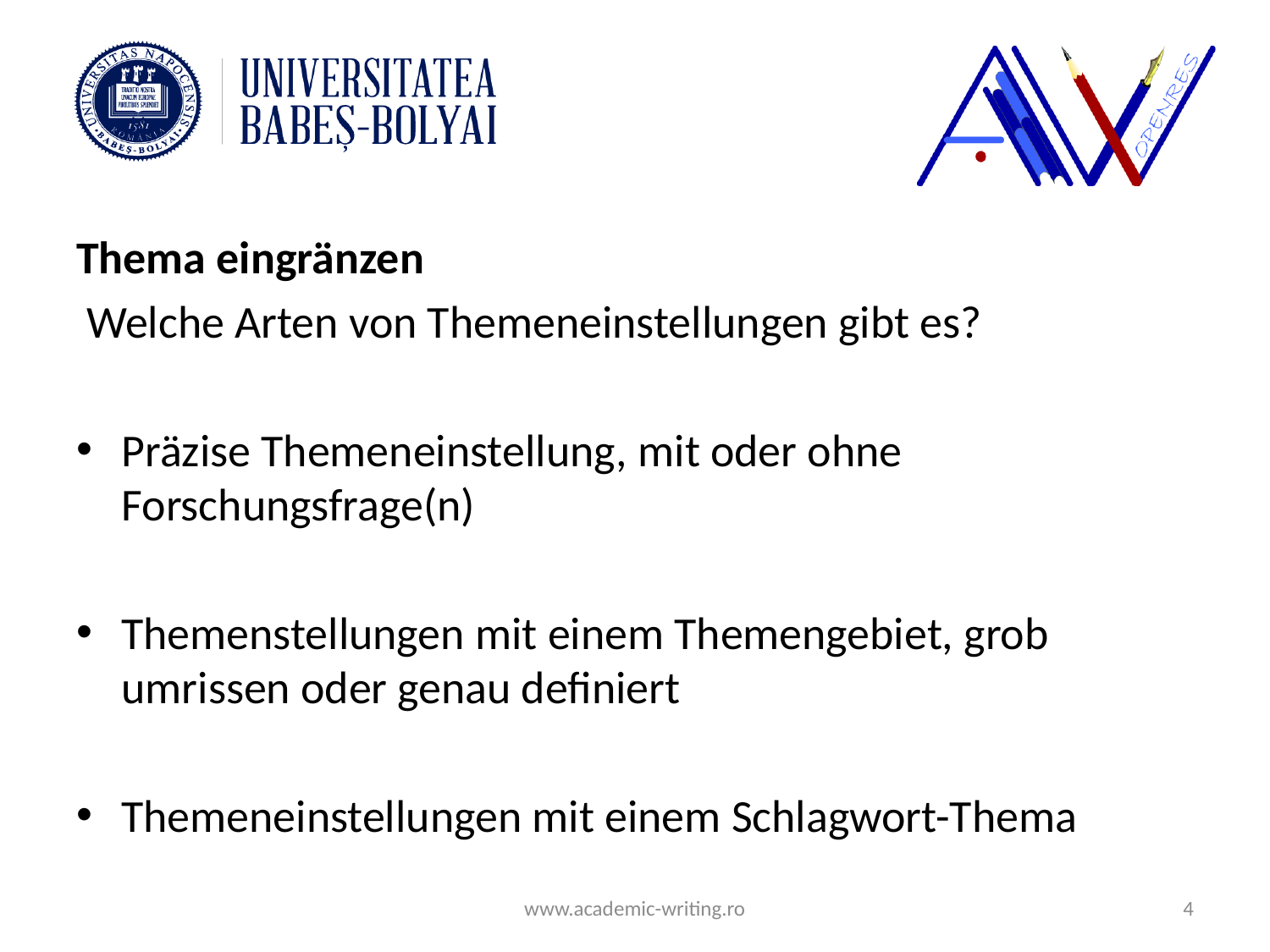

#
Thema eingränzen
 Welche Arten von Themeneinstellungen gibt es?

Präzise Themeneinstellung, mit oder ohne Forschungsfrage(n)

Themenstellungen mit einem Themengebiet, grob umrissen oder genau definiert

Themeneinstellungen mit einem Schlagwort-Thema

www.academic-writing.ro
4